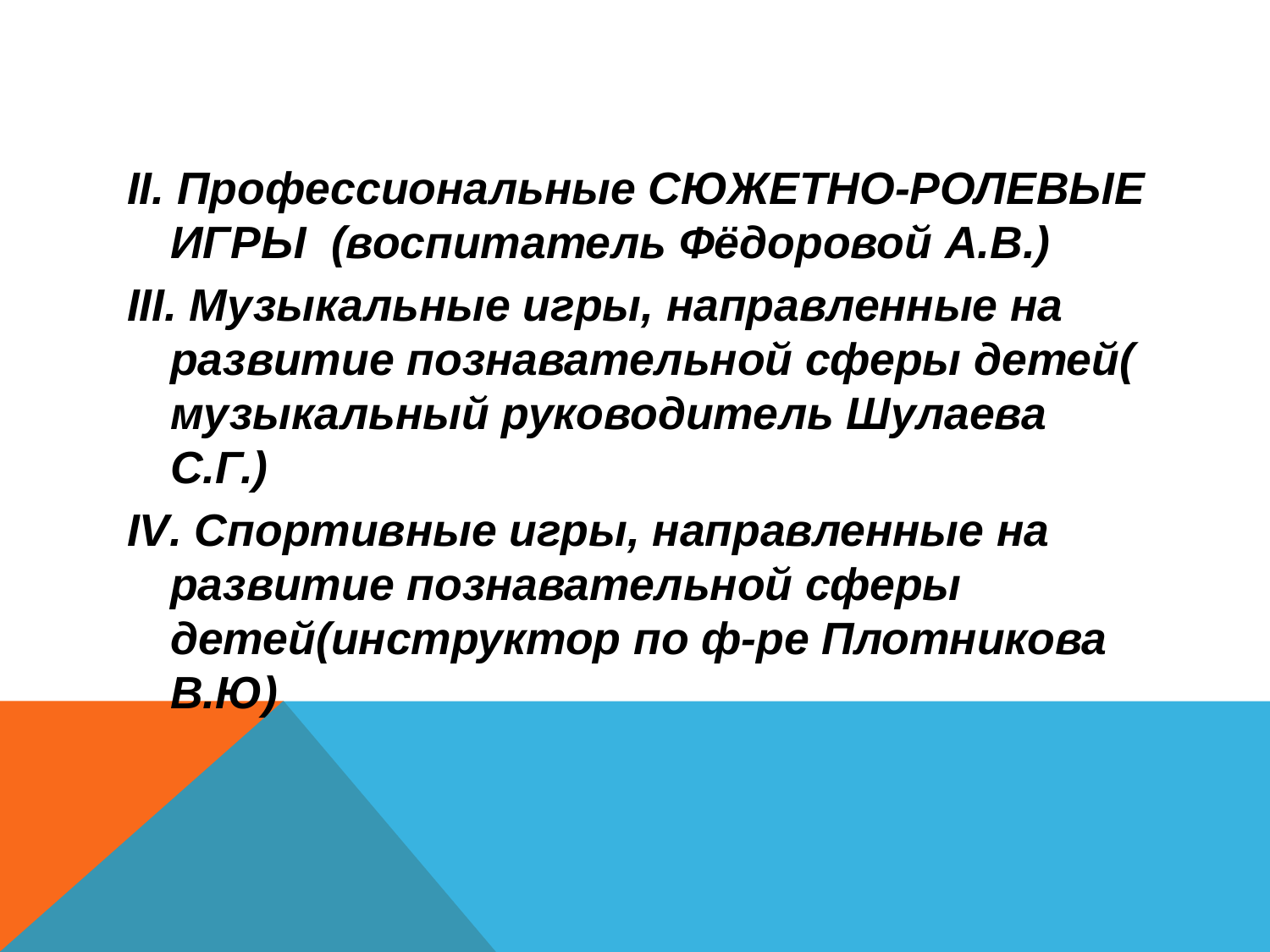

II. Профессиональные СЮЖЕТНО-РОЛЕВЫЕ ИГРЫ  (воспитатель Фёдоровой А.В.)
III. Музыкальные игры, направленные на развитие познавательной сферы детей( музыкальный руководитель Шулаева С.Г.)
IV. Спортивные игры, направленные на развитие познавательной сферы детей(инструктор по ф-ре Плотникова В.Ю)